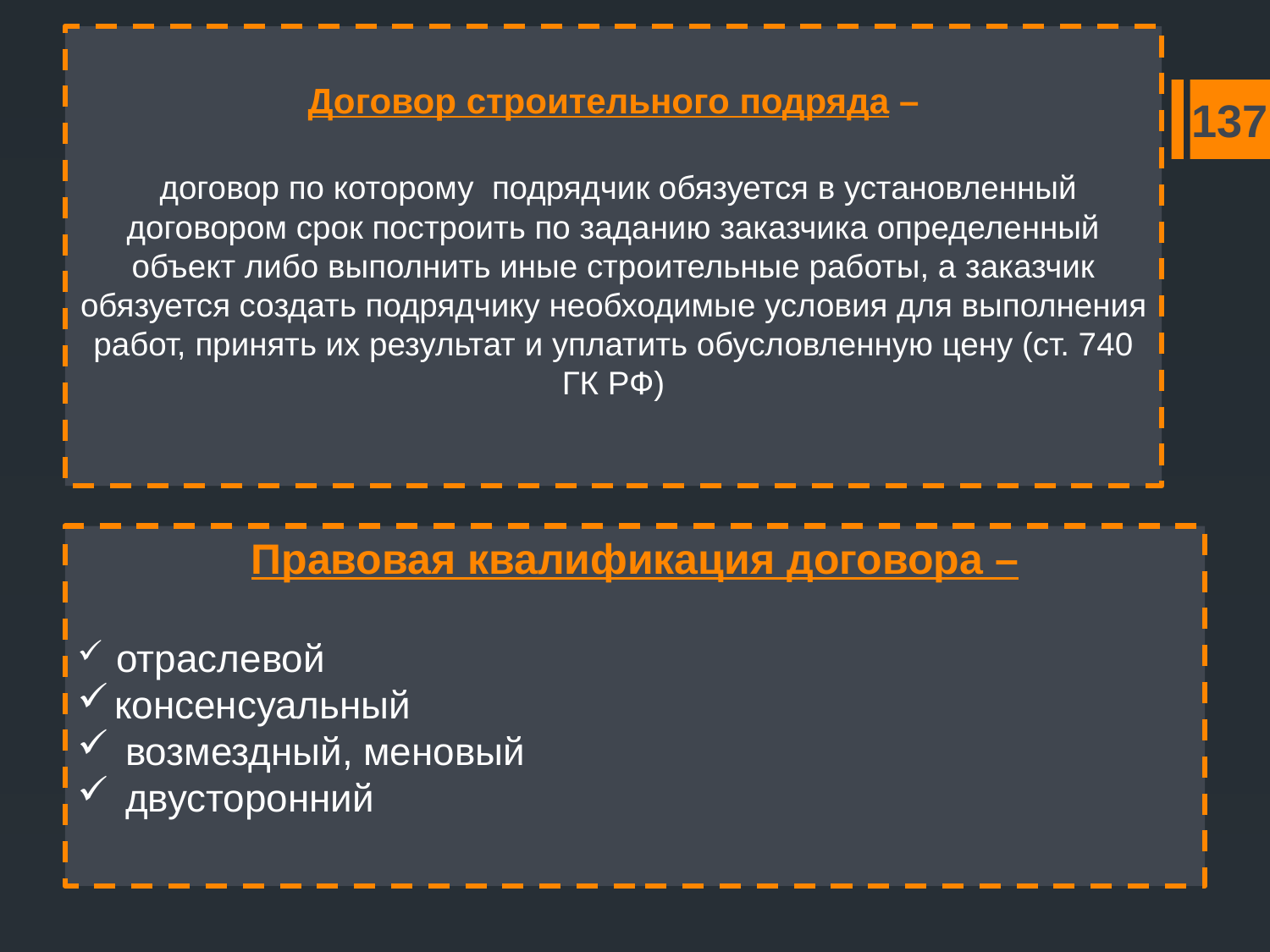

# Договор строительного подряда – договор по которому  подрядчик обязуется в установленный договором срок построить по заданию заказчика определенный объект либо выполнить иные строительные работы, а заказчик обязуется создать подрядчику необходимые условия для выполнения работ, принять их результат и уплатить обусловленную цену (ст. 740 ГК РФ)
137
Правовая квалификация договора –

 отраслевой
консенсуальный
 возмездный, меновый
 двусторонний